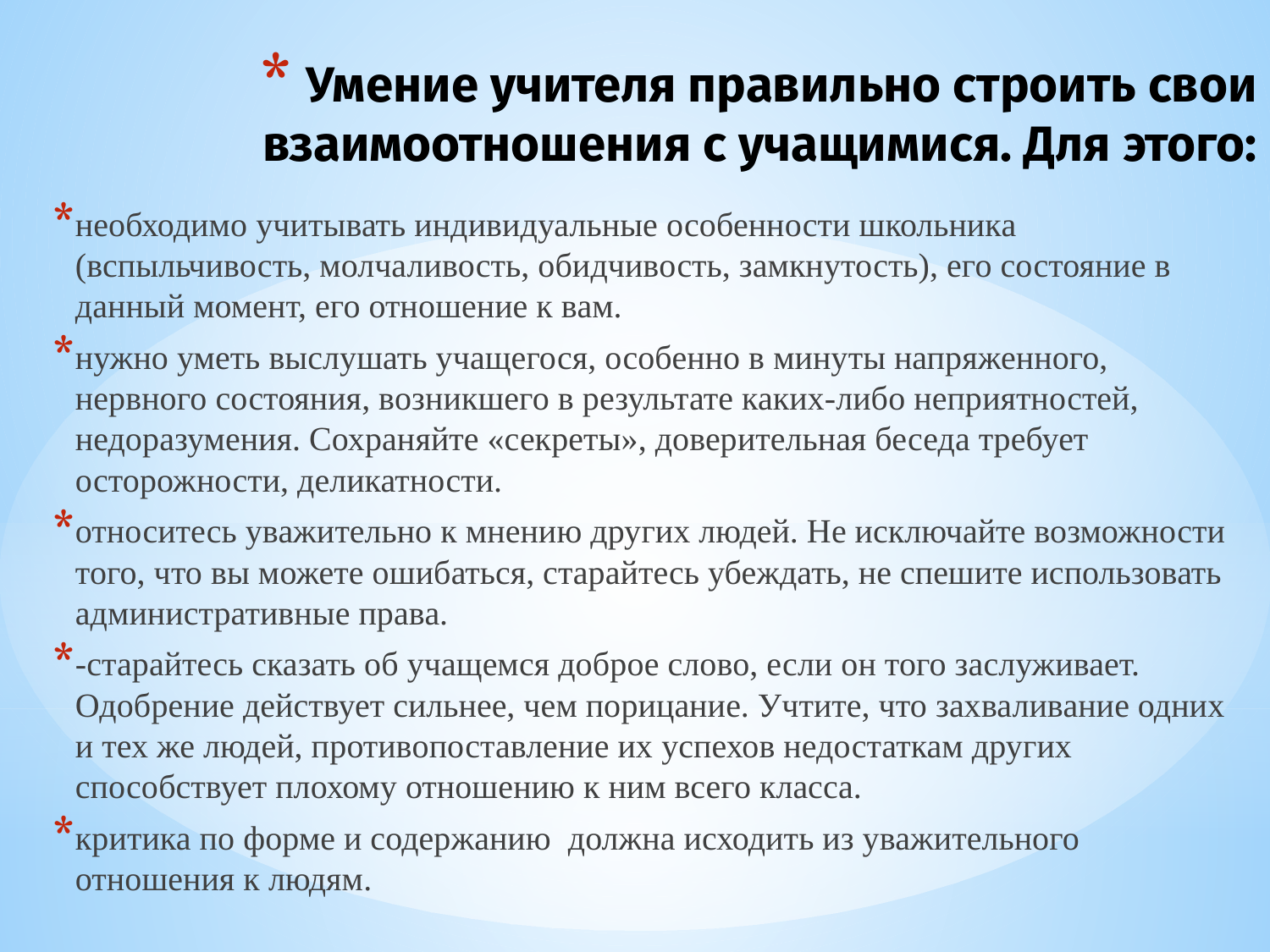

# Умение учителя правильно строить свои взаимоотношения с учащимися. Для этого:
необходимо учитывать индивидуальные особенности школьника (вспыльчивость, молчаливость, обидчивость, замкнутость), его состояние в данный момент, его отношение к вам.
нужно уметь выслушать учащегося, особенно в минуты напряженного, нервного состояния, возникшего в результате каких-либо неприятностей, недоразумения. Сохраняйте «секреты», доверительная беседа требует осторожности, деликатности.
относитесь уважительно к мнению других людей. Не исключайте возможности того, что вы можете ошибаться, старайтесь убеждать, не спешите использовать административные права.
-старайтесь сказать об учащемся доброе слово, если он того заслуживает. Одобрение действует сильнее, чем порицание. Учтите, что захваливание одних и тех же людей, противопоставление их успехов недостаткам других способствует плохому отношению к ним всего класса.
критика по форме и содержанию  должна исходить из уважительного отношения к людям.